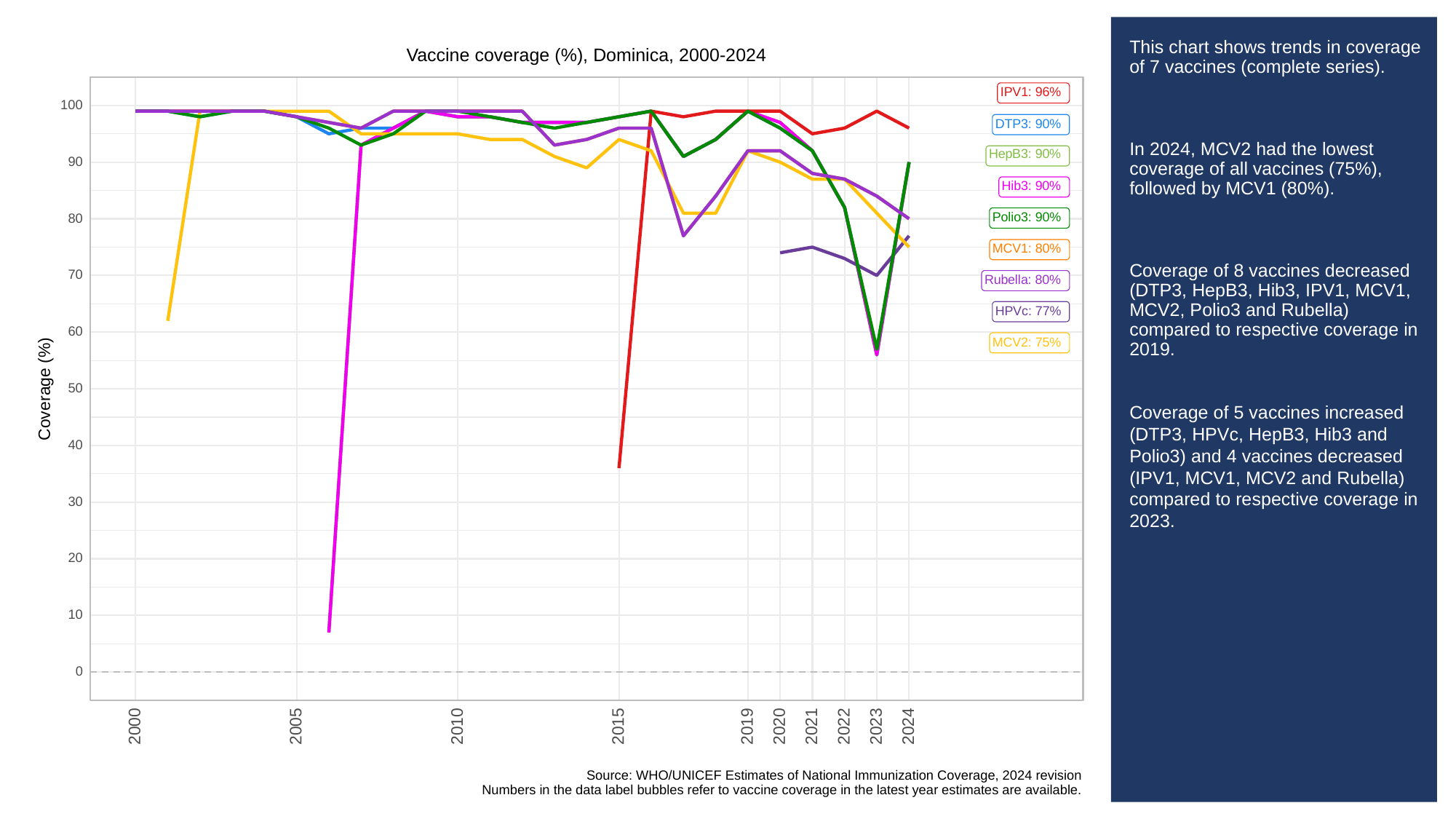

# This chart shows trends in coverage of 7 vaccines (complete series).

In 2024, MCV2 had the lowest coverage of all vaccines (75%), followed by MCV1 (80%).

Coverage of 8 vaccines decreased (DTP3, HepB3, Hib3, IPV1, MCV1, MCV2, Polio3 and Rubella) compared to respective coverage in 2019.

Coverage of 5 vaccines increased (DTP3, HPVc, HepB3, Hib3 and Polio3) and 4 vaccines decreased (IPV1, MCV1, MCV2 and Rubella) compared to respective coverage in 2023.

Vaccine coverage (%), Dominica, 2000-2024

IPV1: 96%

100

DTP3: 90%

HepB3: 90%

90

Hib3: 90%

Polio3: 90%
80

MCV1: 80%

70

Rubella: 80%

HPVc: 77%
60

MCV2: 75%

Coverage (%)
50

40

30

20

10

0

2023
2000
2005
2010
2015
2019
2020
2021
2022
2024
Source: WHO/UNICEF Estimates of National Immunization Coverage, 2024 revision
Numbers in the data label bubbles refer to vaccine coverage in the latest year estimates are available.